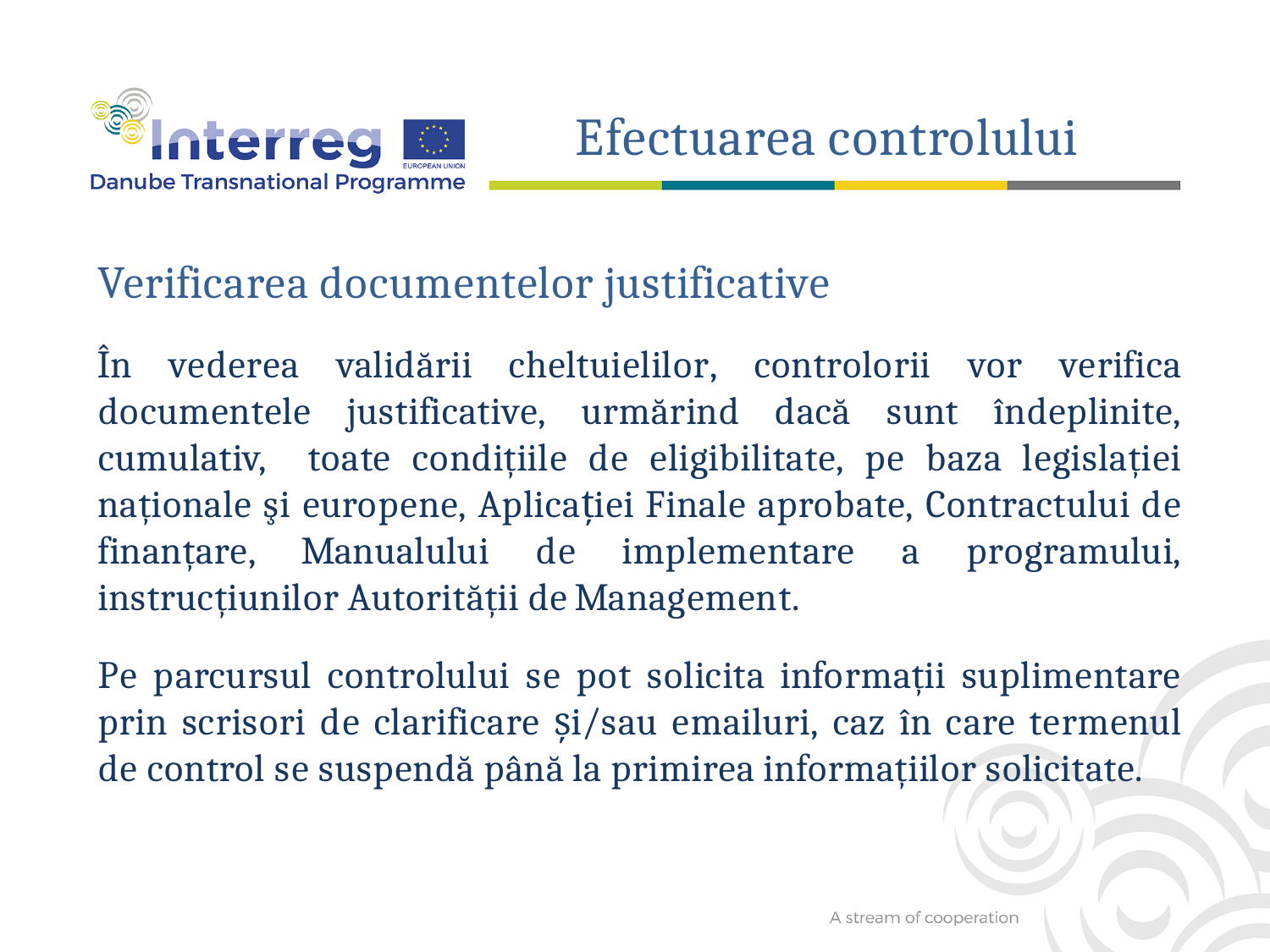

Efectuarea controlului
Verificarea documentelor justificative
În vederea validării cheltuielilor, controlorii vor verifica documentele justificative, urmărind dacă sunt îndeplinite, cumulativ,  toate condiţiile de eligibilitate, pe baza legislaţiei naţionale şi europene, Aplicației Finale aprobate, Contractului de finanţare, Manualului de implementare a programului, instrucţiunilor Autorităţii de Management.
Pe parcursul controlului se pot solicita informaţii suplimentare prin scrisori de clarificare și/sau emailuri, caz în care termenul de control se suspendă până la primirea informaţiilor solicitate.